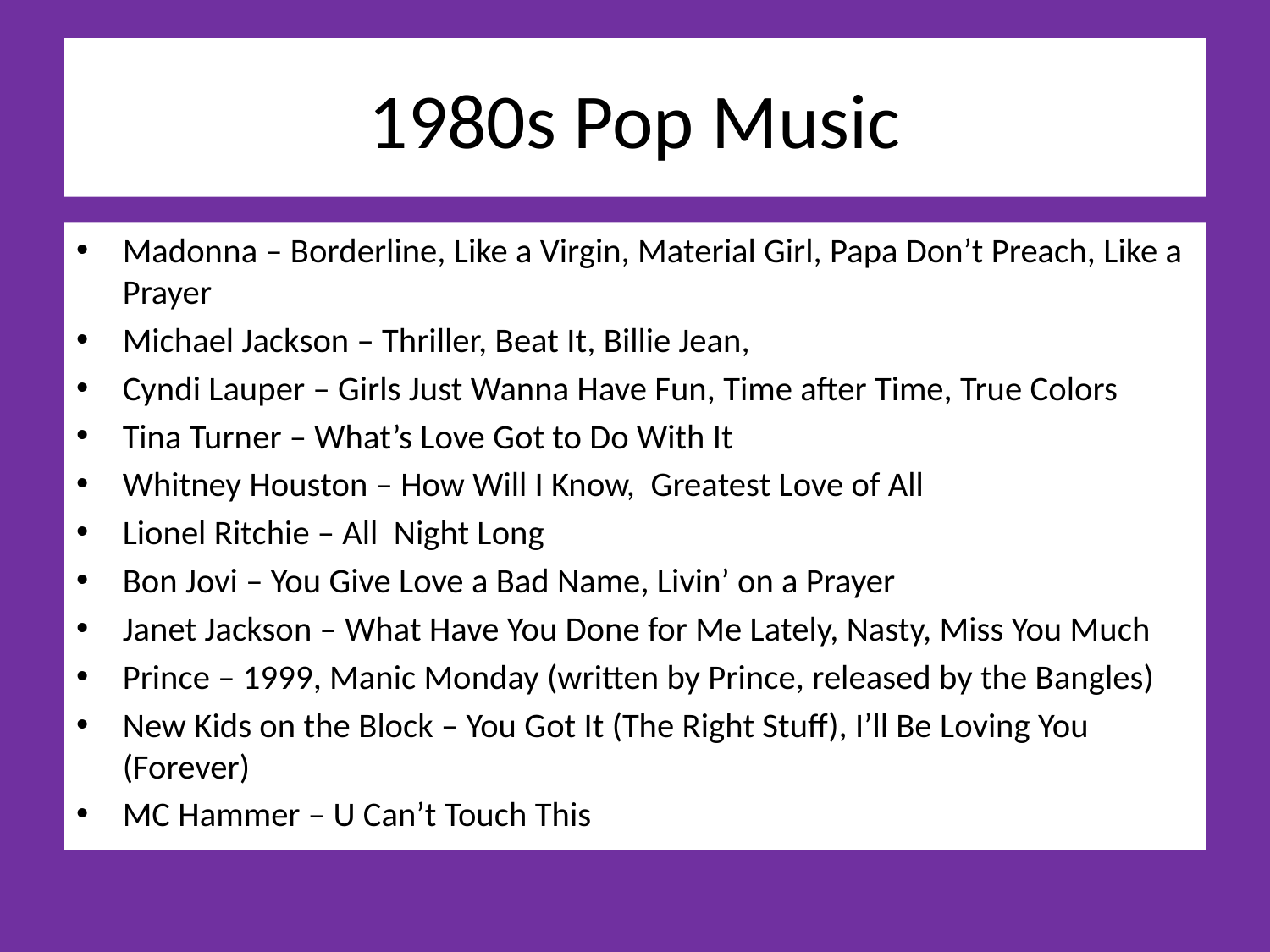

# 1980s Pop Music
Madonna – Borderline, Like a Virgin, Material Girl, Papa Don’t Preach, Like a Prayer
Michael Jackson – Thriller, Beat It, Billie Jean,
Cyndi Lauper – Girls Just Wanna Have Fun, Time after Time, True Colors
Tina Turner – What’s Love Got to Do With It
Whitney Houston – How Will I Know,  Greatest Love of All
Lionel Ritchie – All  Night Long
Bon Jovi – You Give Love a Bad Name, Livin’ on a Prayer
Janet Jackson – What Have You Done for Me Lately, Nasty, Miss You Much
Prince – 1999, Manic Monday (written by Prince, released by the Bangles)
New Kids on the Block – You Got It (The Right Stuff), I’ll Be Loving You (Forever)
MC Hammer – U Can’t Touch This